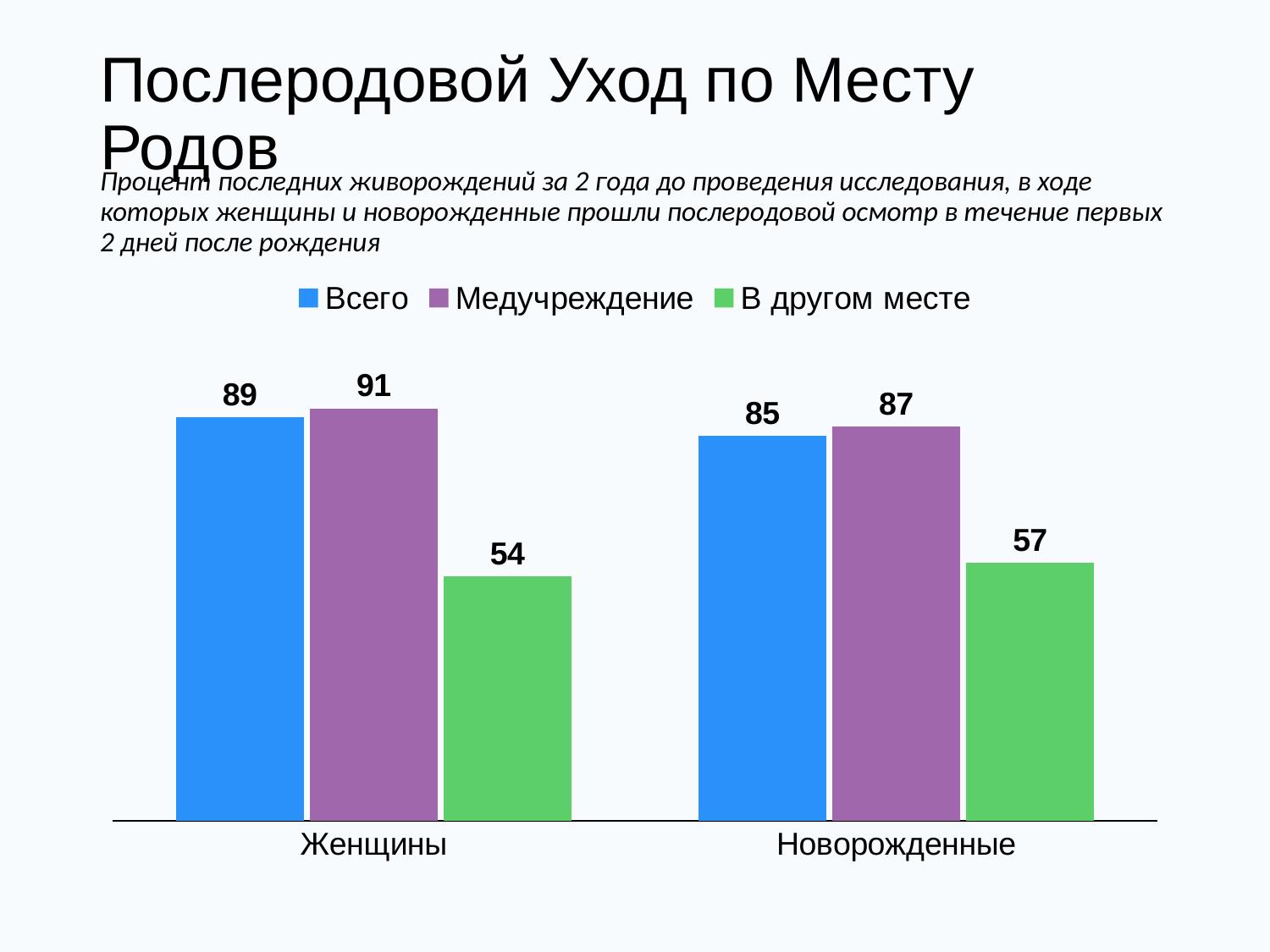

# Послеродовой Уход по Месту Родов
Процент последних живорождений за 2 года до проведения исследования, в ходе которых женщины и новорожденные прошли послеродовой осмотр в течение первых 2 дней после рождения

### Chart

| Category | Всего | Медучреждение | В другом месте |
|---|---|---|---|
| Женщины | 89.0 | 91.0 | 54.0 |
| Новорожденные | 85.0 | 87.0 | 57.0 |